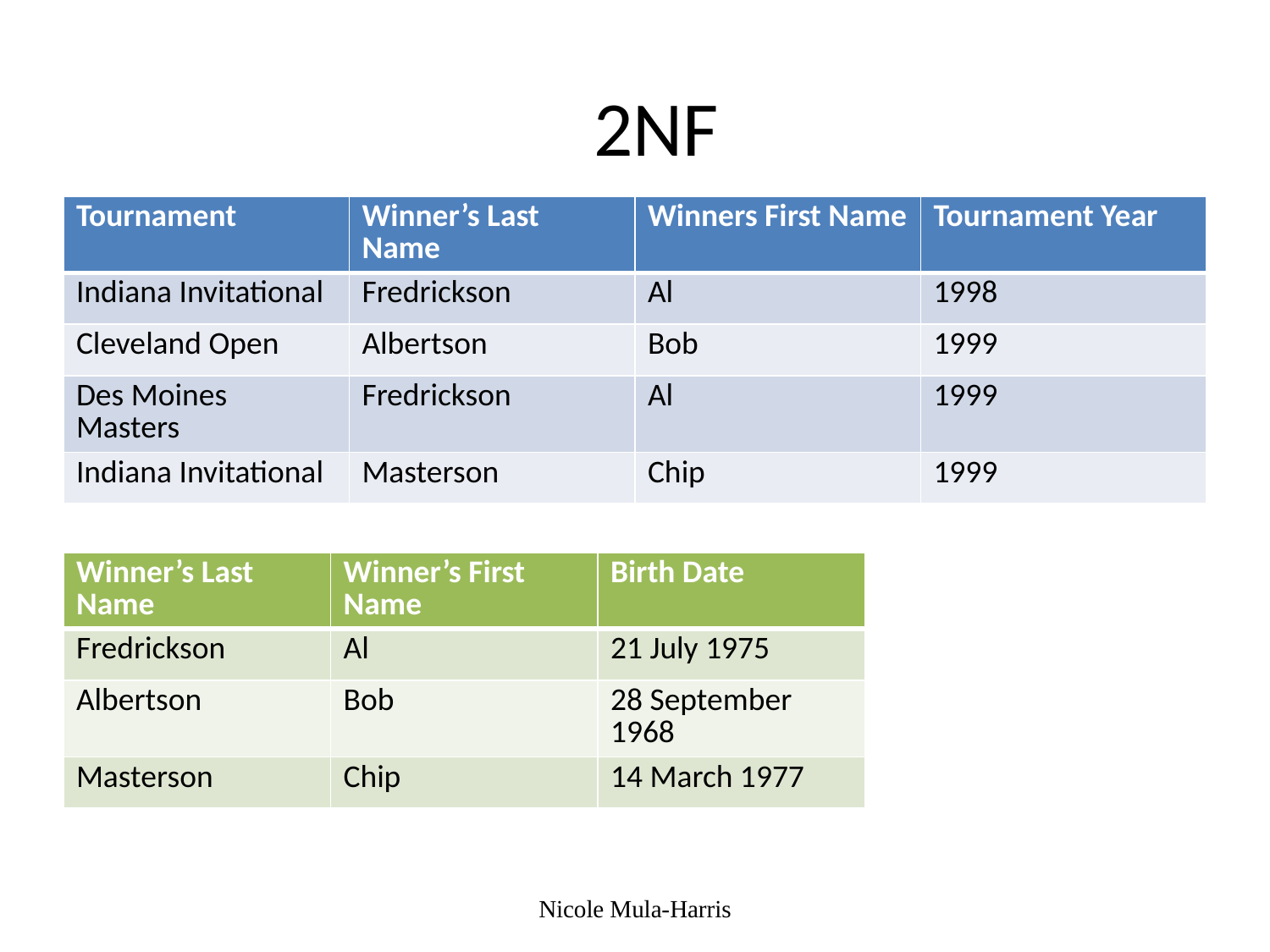

# 2NF
| Tournament | Winner’s Last Name | Winners First Name | Tournament Year |
| --- | --- | --- | --- |
| Indiana Invitational | Fredrickson | Al | 1998 |
| Cleveland Open | Albertson | Bob | 1999 |
| Des Moines Masters | Fredrickson | Al | 1999 |
| Indiana Invitational | Masterson | Chip | 1999 |
| Winner’s Last Name | Winner’s First Name | Birth Date |
| --- | --- | --- |
| Fredrickson | Al | 21 July 1975 |
| Albertson | Bob | 28 September 1968 |
| Masterson | Chip | 14 March 1977 |
Nicole Mula-Harris